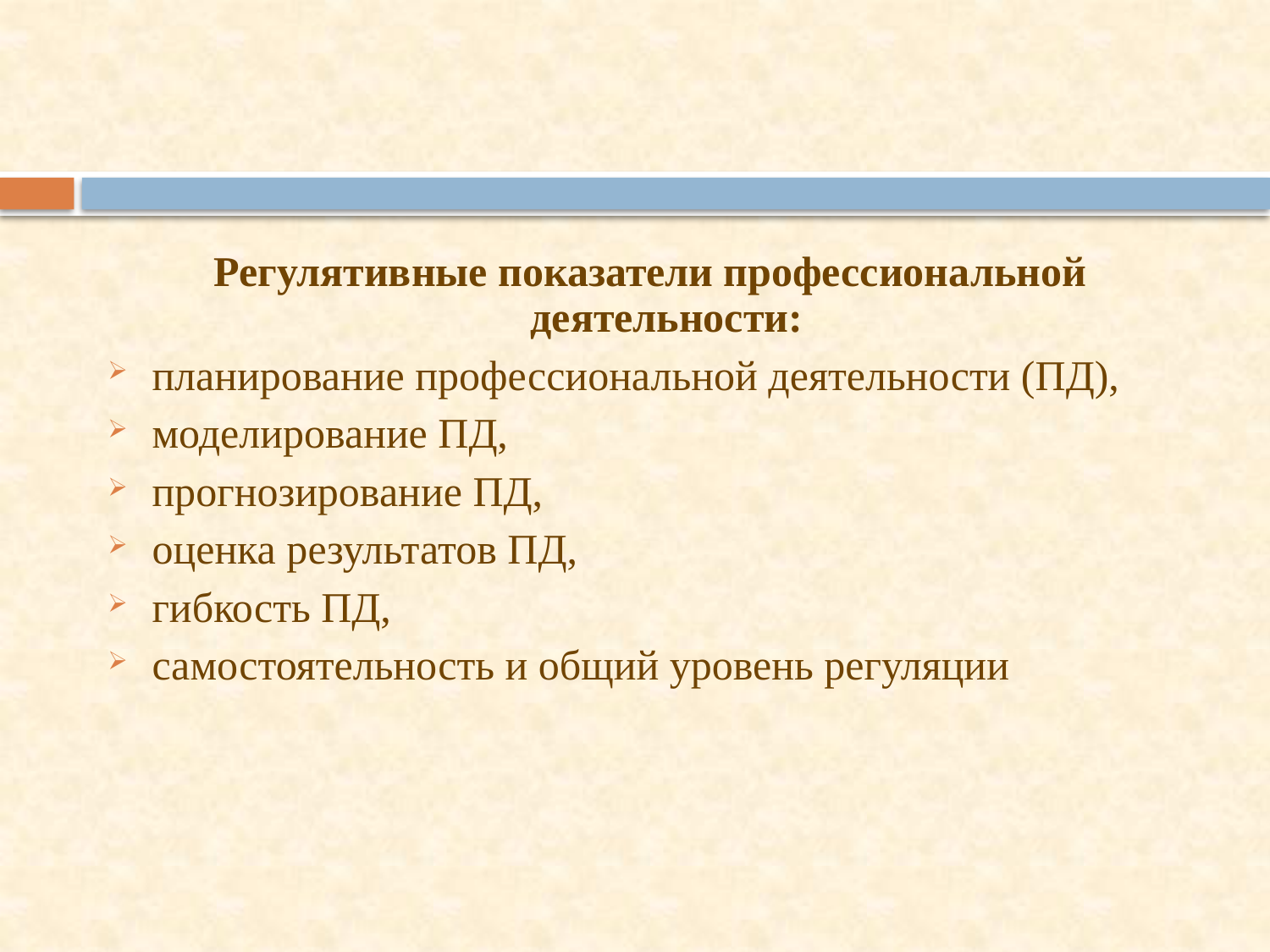

Регулятивные показатели профессиональной деятельности:
планирование профессиональной деятельности (ПД),
моделирование ПД,
прогнозирование ПД,
оценка результатов ПД,
гибкость ПД,
самостоятельность и общий уровень регуляции